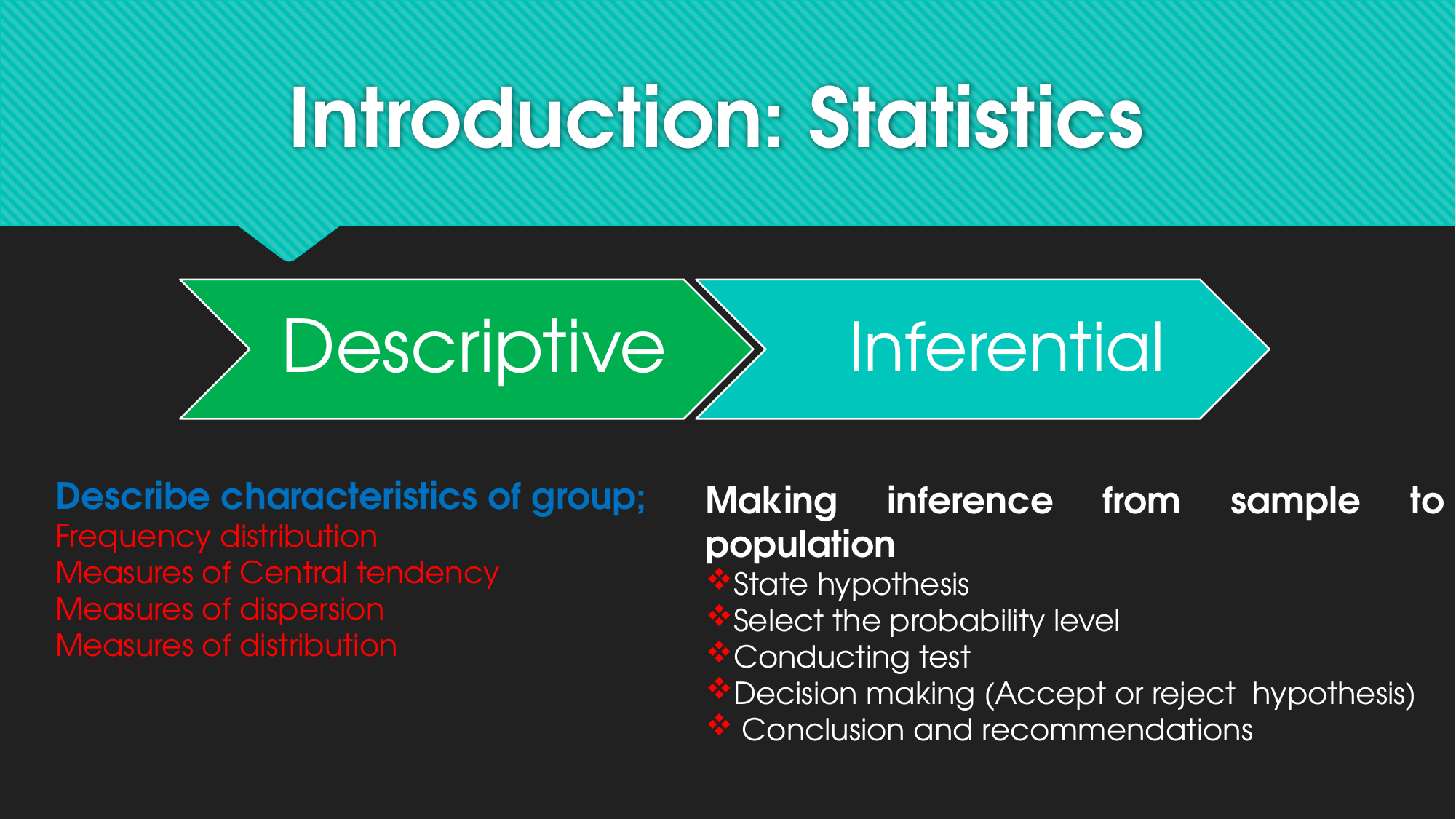

# Introduction: Statistics
Descriptive
Inferential
Describe characteristics of group;
Frequency distribution
Measures of Central tendency
Measures of dispersion
Measures of distribution
Making inference from sample to population
State hypothesis
Select the probability level
Conducting test
Decision making (Accept or reject  hypothesis)
 Conclusion and recommendations